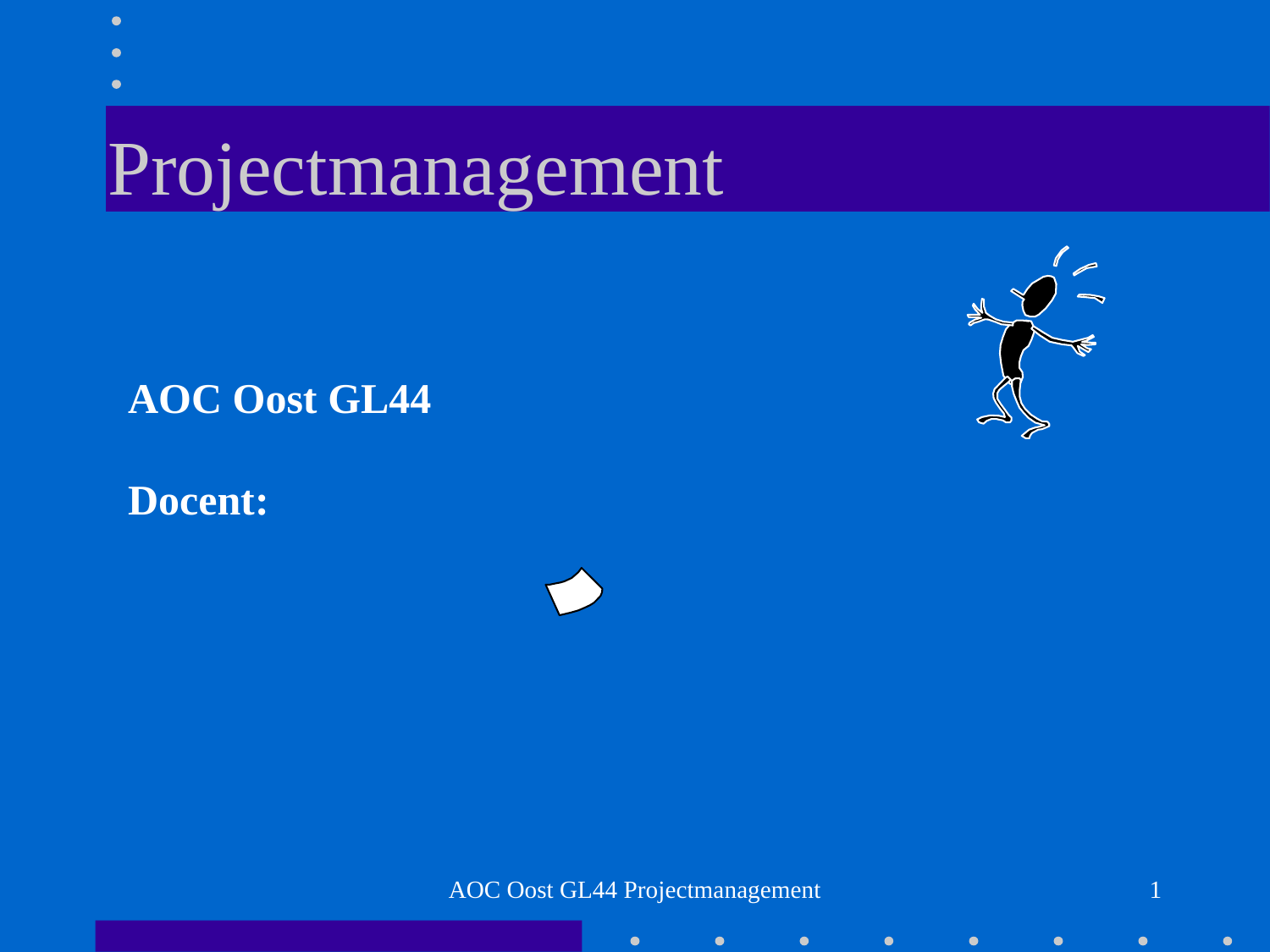

# Projectmanagement

AOC Oost GL44

Docent:

AOC Oost GL44 Projectmanagement
1